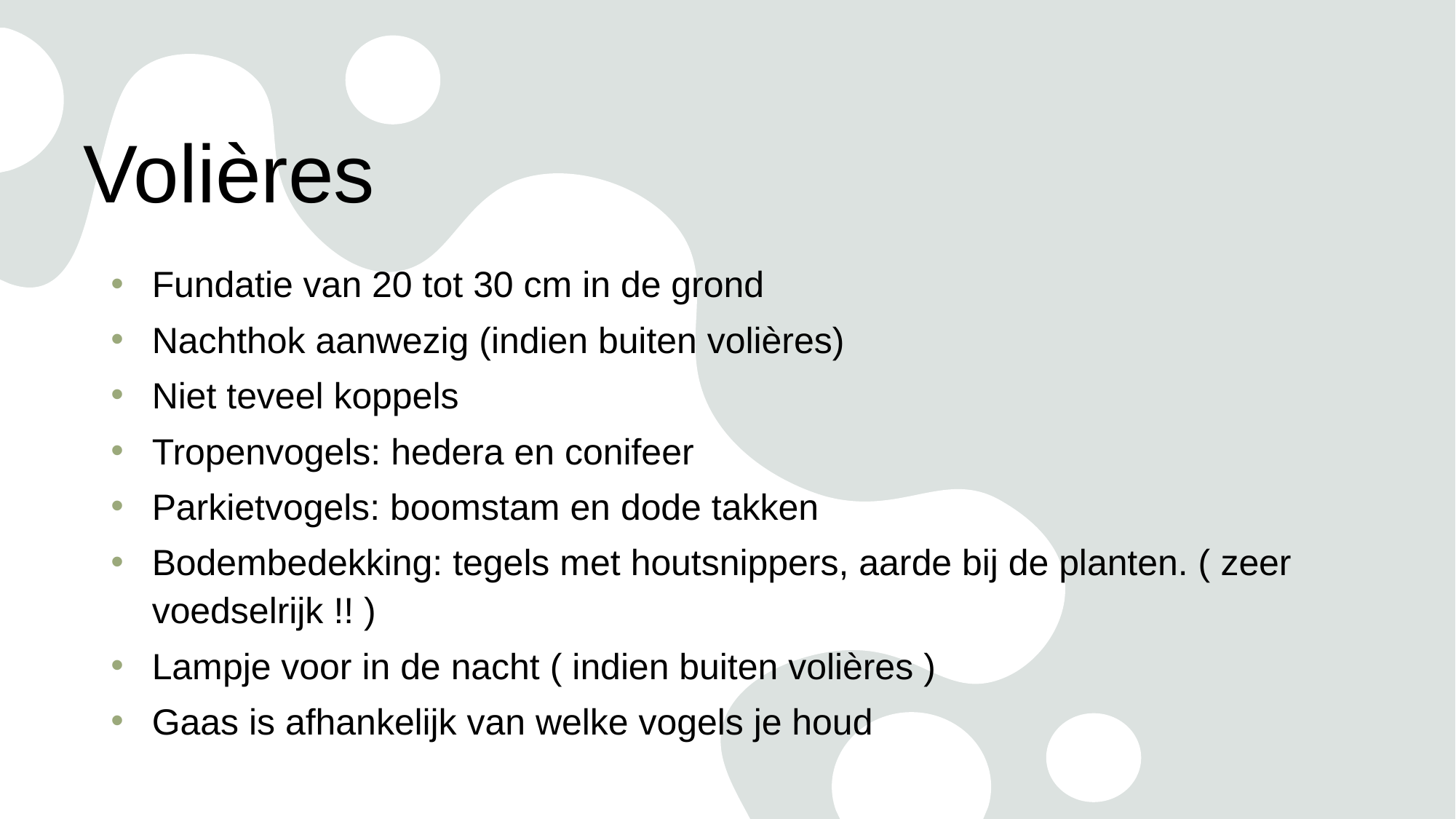

# Volières
Fundatie van 20 tot 30 cm in de grond
Nachthok aanwezig (indien buiten volières)
Niet teveel koppels
Tropenvogels: hedera en conifeer
Parkietvogels: boomstam en dode takken
Bodembedekking: tegels met houtsnippers, aarde bij de planten. ( zeer voedselrijk !! )
Lampje voor in de nacht ( indien buiten volières )
Gaas is afhankelijk van welke vogels je houd